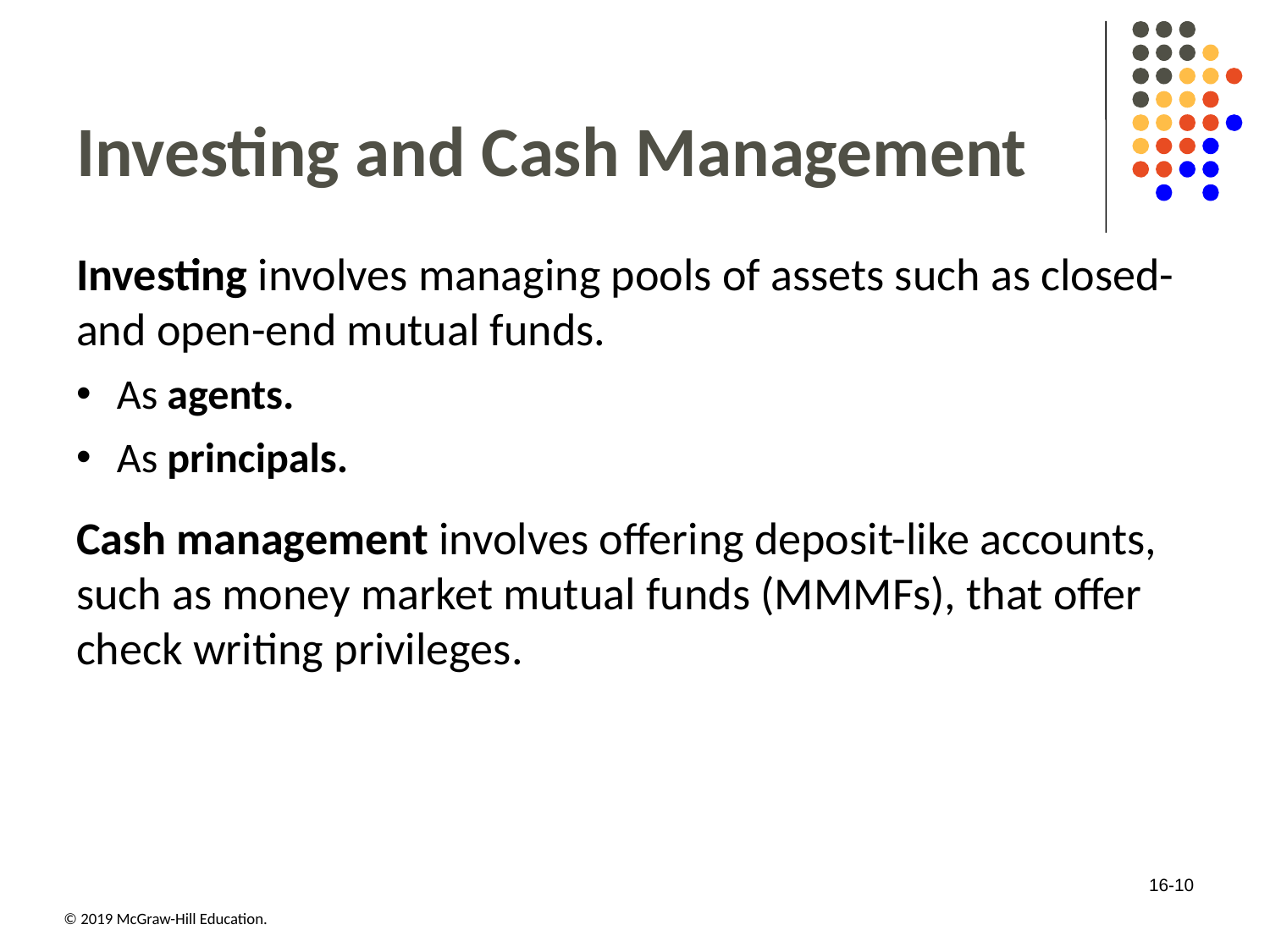

# Investing and Cash Management
Investing involves managing pools of assets such as closed- and open-end mutual funds.
As agents.
As principals.
Cash management involves offering deposit-like accounts, such as money market mutual funds (MMMFs), that offer check writing privileges.
16-10